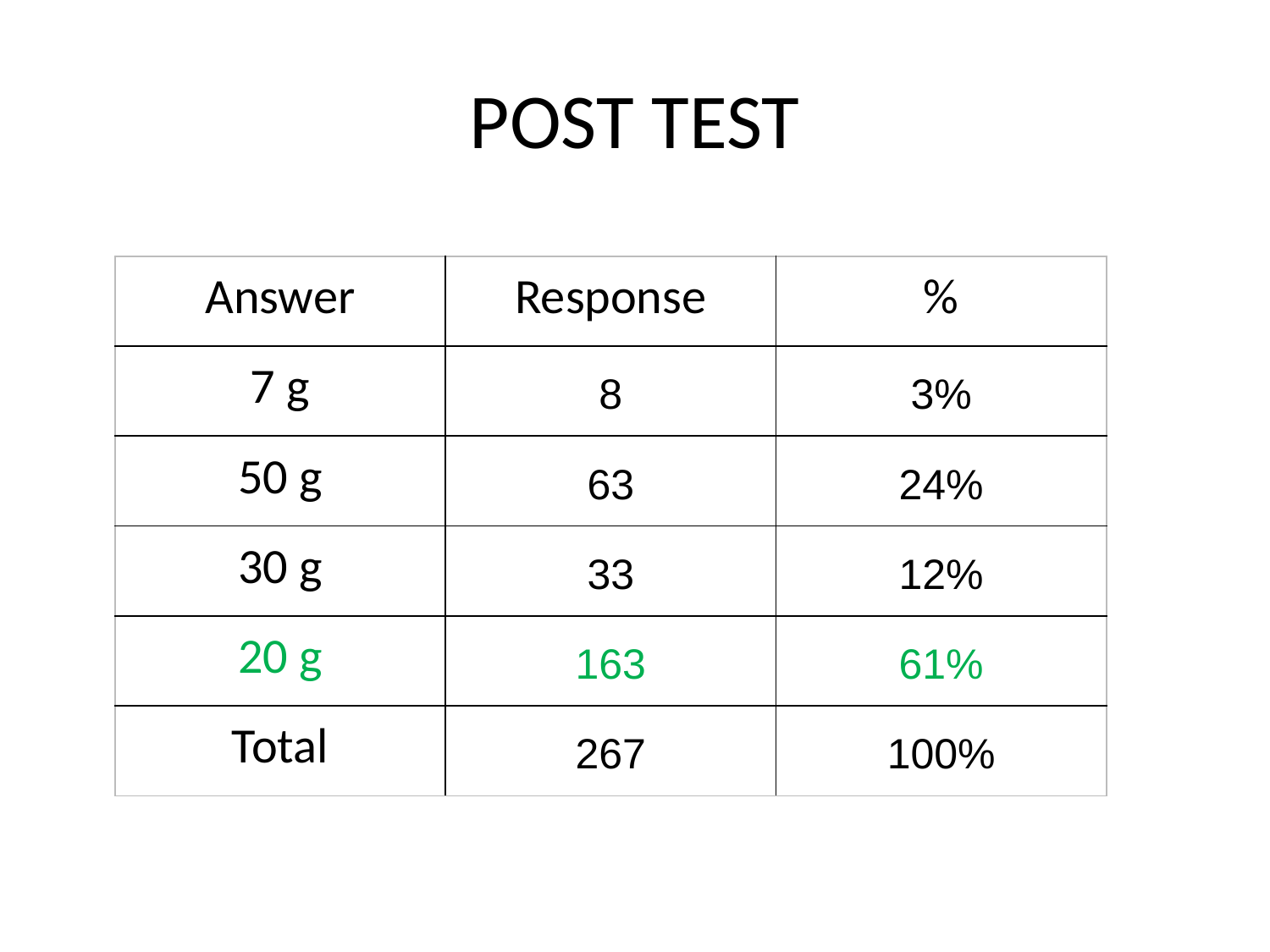

# POST TEST
| Answer | Response | % |
| --- | --- | --- |
| 7 g | 8 | 3% |
| 50 g | 63 | 24% |
| 30 g | 33 | 12% |
| 20 g | 163 | 61% |
| Total | 267 | 100% |